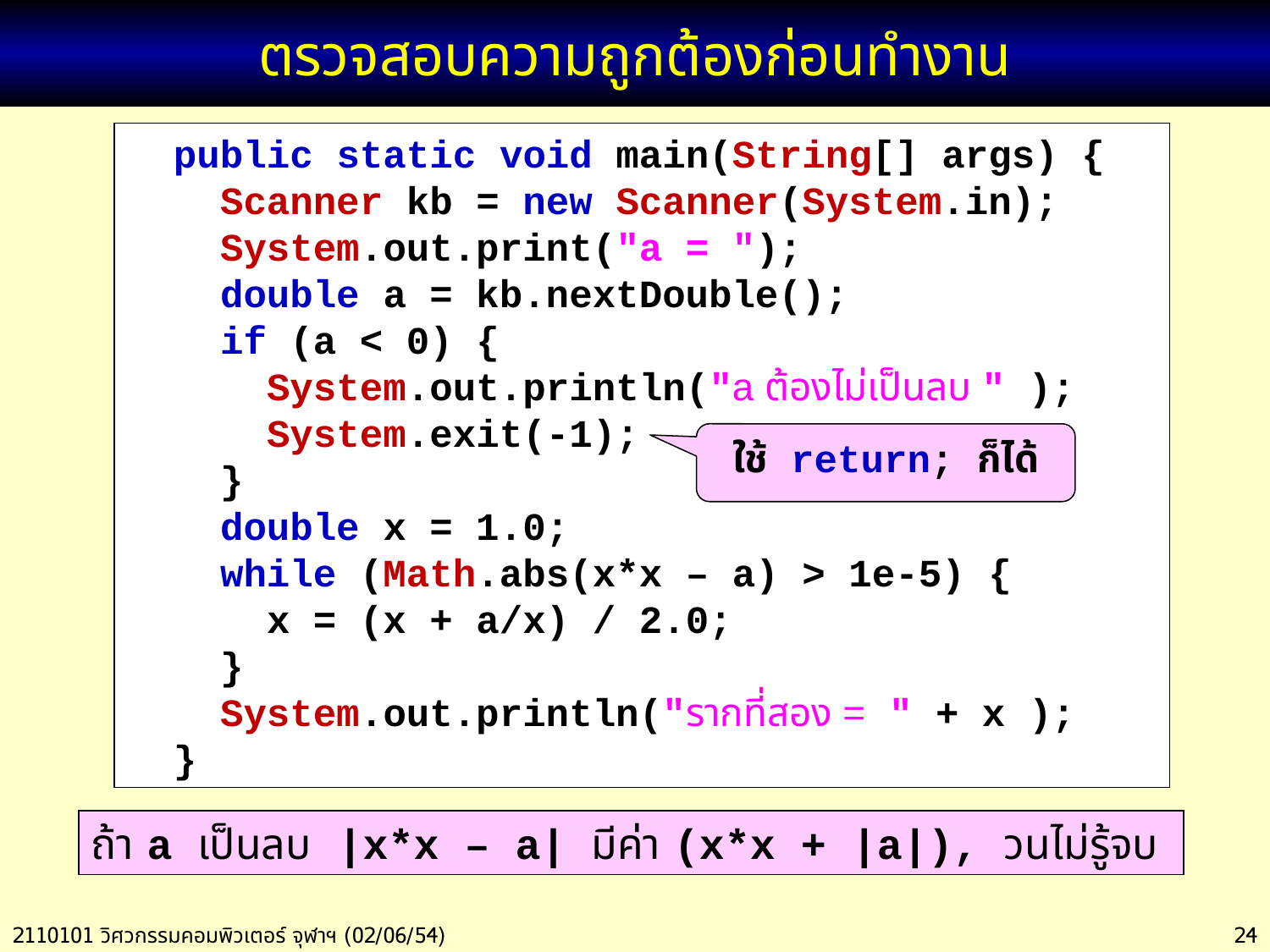

# ตรวจสอบความถูกต้องก่อนทำงาน
  public static void main(String[] args) {
    Scanner kb = new Scanner(System.in);
    System.out.print("a = ");
    double a = kb.nextDouble();
    if (a < 0) {
      System.out.println("a ต้องไม่เป็นลบ " );
      System.exit(-1);
    }
    double x = 1.0;
    while (Math.abs(x*x – a) > 1e-5) {
      x = (x + a/x) / 2.0;
    }
    System.out.println("รากที่สอง = " + x );
  }
ใช้ return; ก็ได้
ถ้า a เป็นลบ  |x*x – a| มีค่า (x*x + |a|), วนไม่รู้จบ